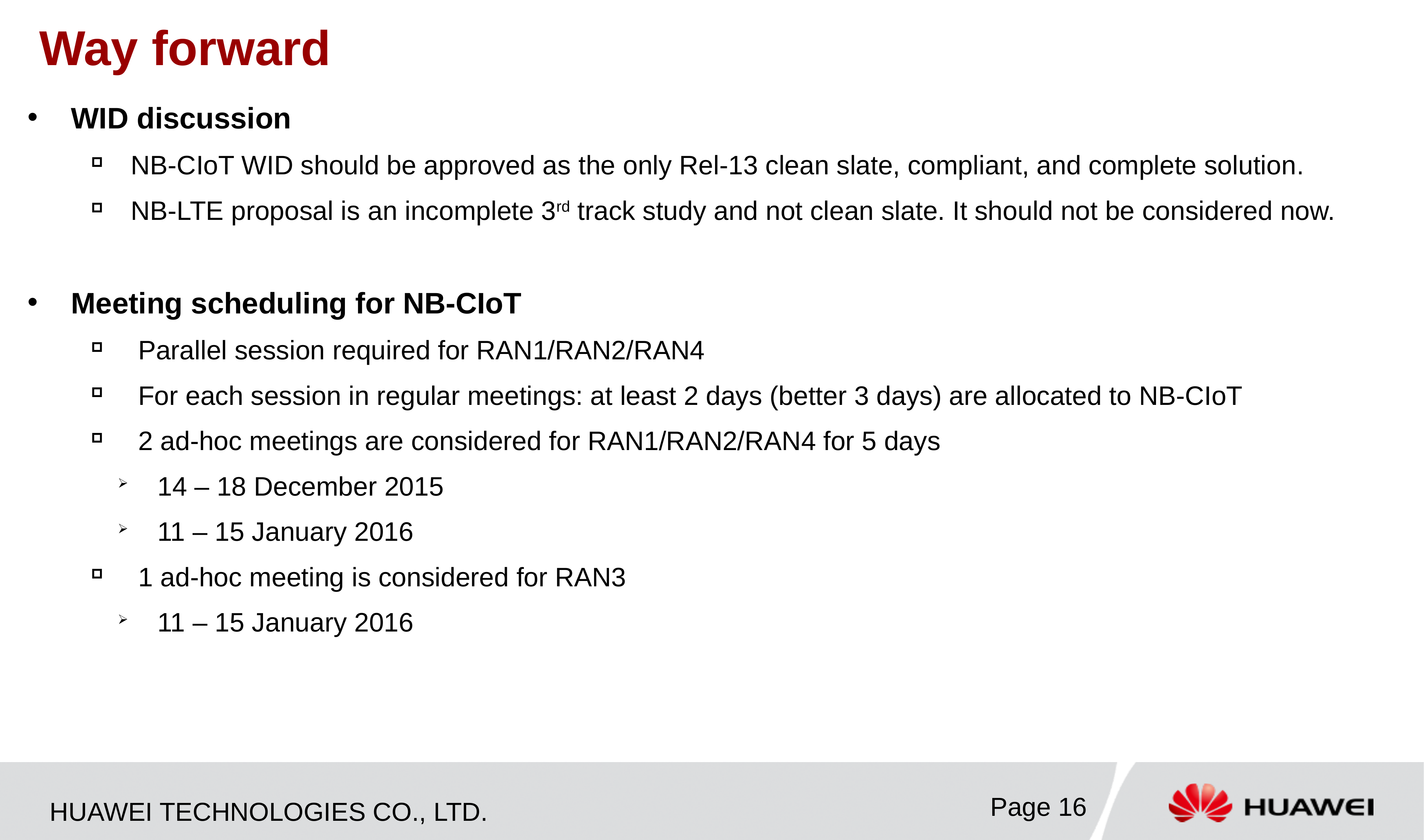

# Way forward
WID discussion
NB-CIoT WID should be approved as the only Rel-13 clean slate, compliant, and complete solution.
NB-LTE proposal is an incomplete 3rd track study and not clean slate. It should not be considered now.

Meeting scheduling for NB-CIoT
 Parallel session required for RAN1/RAN2/RAN4
 For each session in regular meetings: at least 2 days (better 3 days) are allocated to NB-CIoT
 2 ad-hoc meetings are considered for RAN1/RAN2/RAN4 for 5 days
14 – 18 December 2015
11 – 15 January 2016
 1 ad-hoc meeting is considered for RAN3
11 – 15 January 2016
Page 16